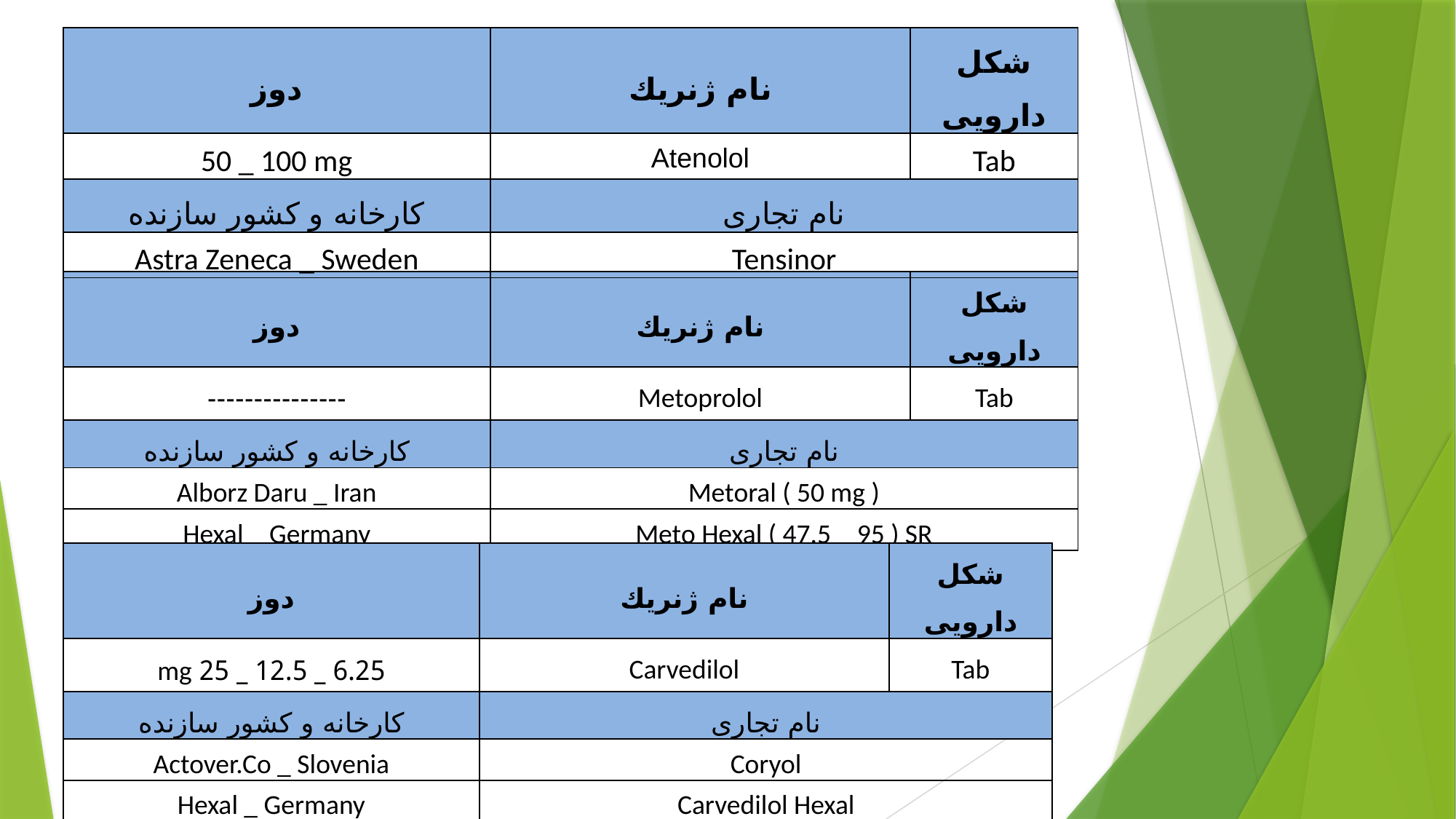

| دوز | نام ژنريك | شکل دارویی |
| --- | --- | --- |
| 50 \_ 100 mg | Atenolol | Tab |
| کارخانه و کشور سازنده | نام تجاری |  |
| Astra Zeneca \_ Sweden | Tensinor |  |
| دوز | نام ژنريك | شکل دارویی |
| --- | --- | --- |
| --------------- | Metoprolol | Tab |
| کارخانه و کشور سازنده | نام تجاری |  |
| Alborz Daru \_ Iran | Metoral ( 50 mg ) |  |
| Hexal \_ Germany | Meto Hexal ( 47.5 \_ 95 ) SR |  |
| دوز | نام ژنريك | شکل دارویی |
| --- | --- | --- |
| 6.25 \_ 12.5 \_ 25 mg | Carvedilol | Tab |
| کارخانه و کشور سازنده | نام تجاری |  |
| Actover.Co \_ Slovenia | Coryol |  |
| Hexal \_ Germany | Carvedilol Hexal |  |